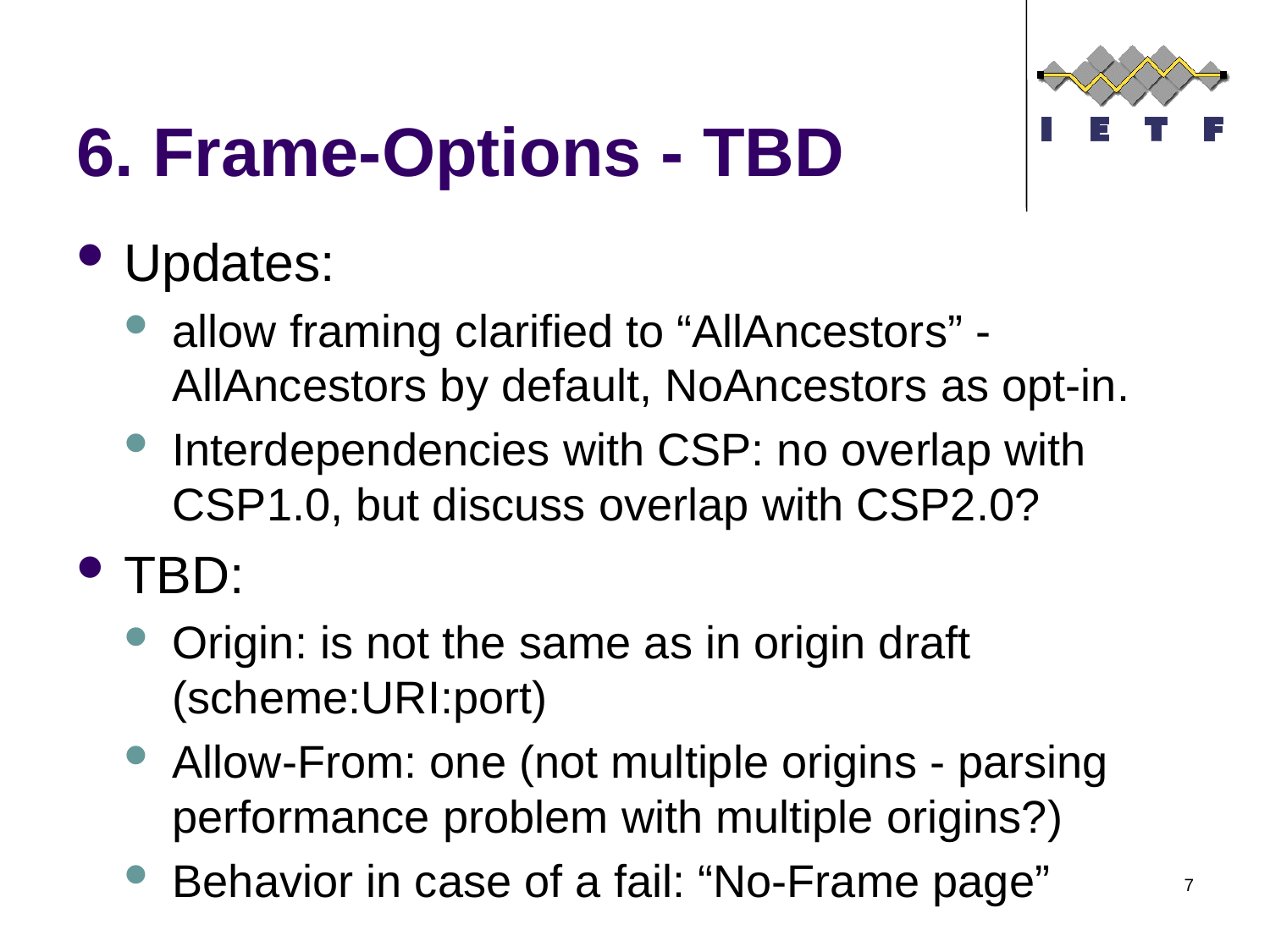

# 6. Frame-Options - TBD
Updates:
allow framing clarified to “AllAncestors” - AllAncestors by default, NoAncestors as opt-in.
Interdependencies with CSP: no overlap with CSP1.0, but discuss overlap with CSP2.0?
TBD:
Origin: is not the same as in origin draft (scheme:URI:port)
Allow-From: one (not multiple origins - parsing performance problem with multiple origins?)
Behavior in case of a fail: “No-Frame page”

7